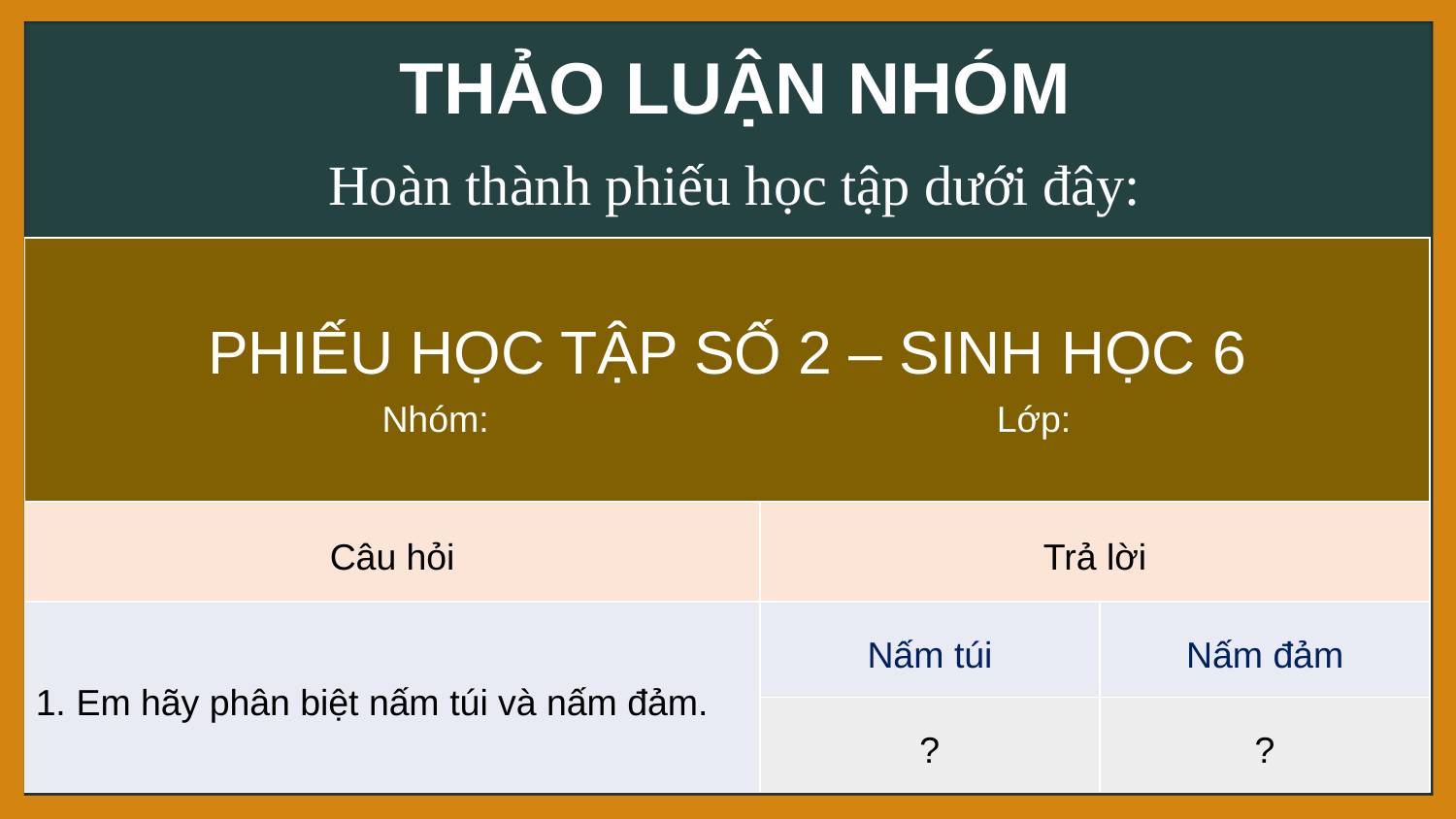

THẢO LUẬN NHÓM
Hoàn thành phiếu học tập dưới đây:
| PHIẾU HỌC TẬP SỐ 2 – SINH HỌC 6 Nhóm: Lớp: |  |  |
| --- | --- | --- |
| Câu hỏi | Trả lời |  |
| 1. Em hãy phân biệt nấm túi và nấm đảm. | Nấm túi | Nấm đảm |
|  | ? | ? |